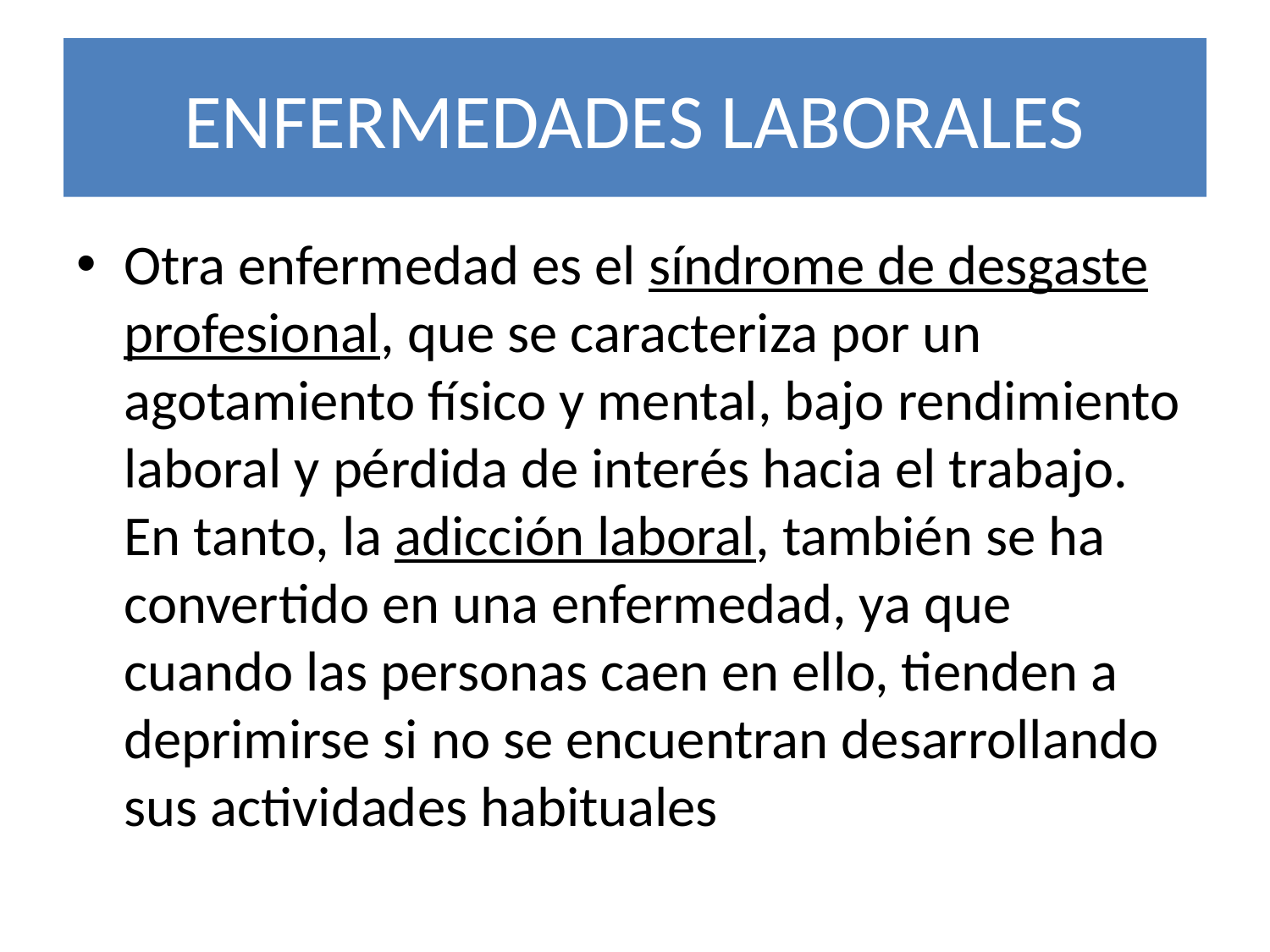

# ENFERMEDADES LABORALES
Otra enfermedad es el síndrome de desgaste profesional, que se caracteriza por un agotamiento físico y mental, bajo rendimiento laboral y pérdida de interés hacia el trabajo. En tanto, la adicción laboral, también se ha convertido en una enfermedad, ya que cuando las personas caen en ello, tienden a deprimirse si no se encuentran desarrollando sus actividades habituales